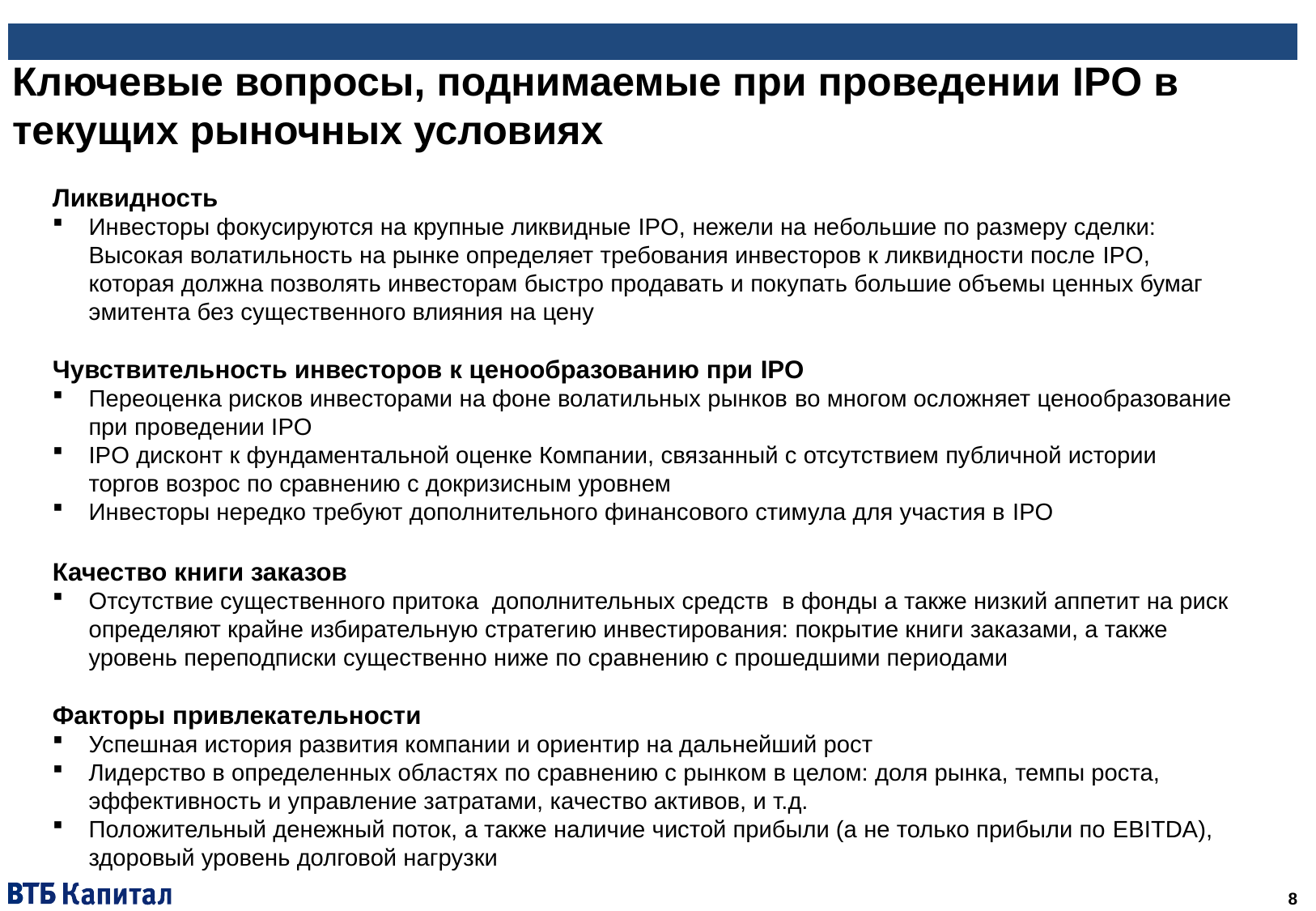

# Ключевые вопросы, поднимаемые при проведении IPO в текущих рыночных условиях
Ликвидность
Инвесторы фокусируются на крупные ликвидные IPO, нежели на небольшие по размеру сделки: Высокая волатильность на рынке определяет требования инвесторов к ликвидности после IPO, которая должна позволять инвесторам быстро продавать и покупать большие объемы ценных бумаг эмитента без существенного влияния на цену

Чувствительность инвесторов к ценообразованию при IPO
Переоценка рисков инвесторами на фоне волатильных рынков во многом осложняет ценообразование при проведении IPO
IPO дисконт к фундаментальной оценке Компании, связанный с отсутствием публичной истории торгов возрос по сравнению с докризисным уровнем
Инвесторы нередко требуют дополнительного финансового стимула для участия в IPO

Качество книги заказов
Отсутствие существенного притока  дополнительных средств  в фонды а также низкий аппетит на риск определяют крайне избирательную стратегию инвестирования: покрытие книги заказами, а также уровень переподписки существенно ниже по сравнению с прошедшими периодами

Факторы привлекательности
Успешная история развития компании и ориентир на дальнейший рост
Лидерство в определенных областях по сравнению с рынком в целом: доля рынка, темпы роста, эффективность и управление затратами, качество активов, и т.д.
Положительный денежный поток, а также наличие чистой прибыли (а не только прибыли по EBITDA), здоровый уровень долговой нагрузки

8